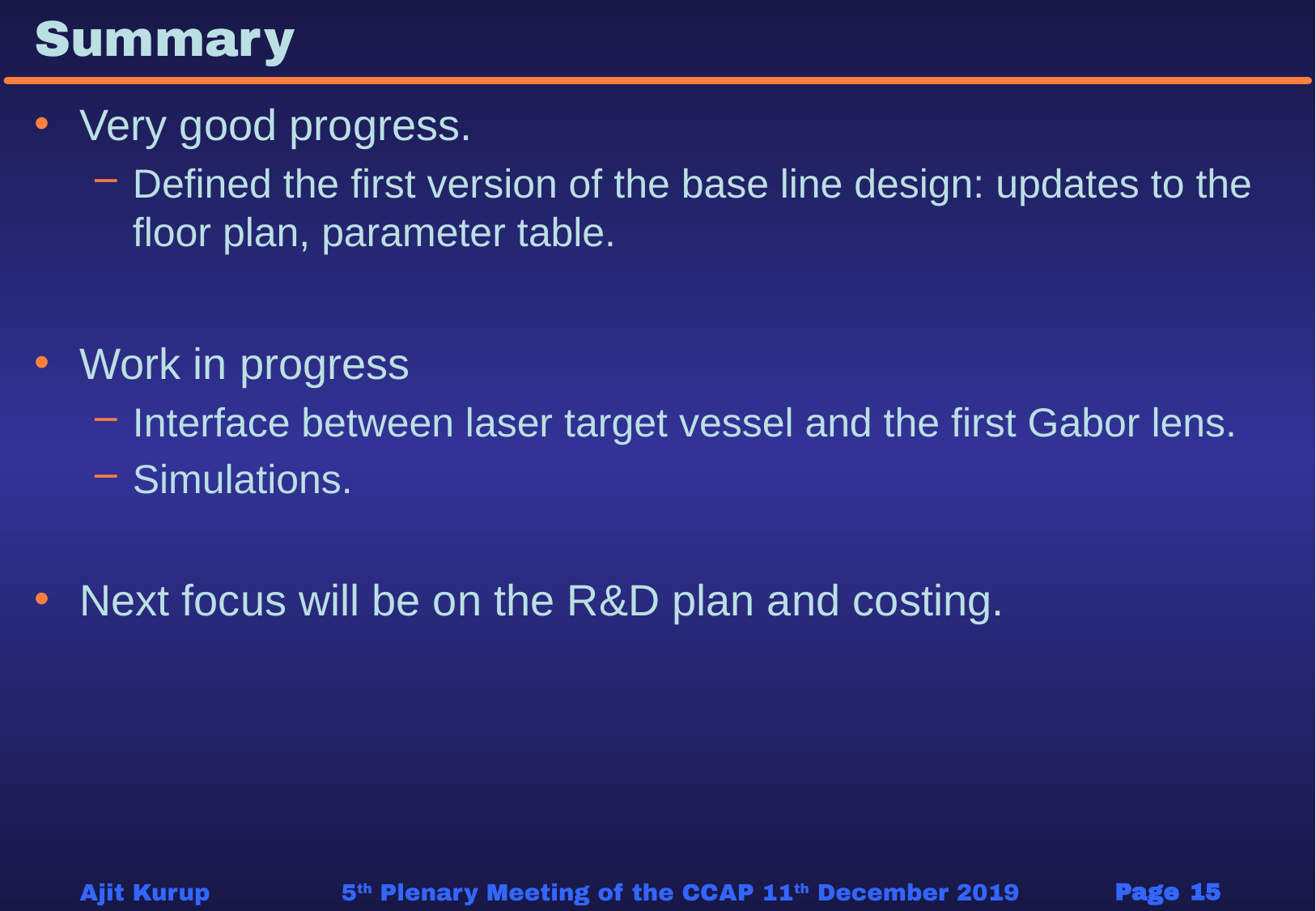

# Summary
Very good progress.
Defined the first version of the base line design: updates to the floor plan, parameter table.

Work in progress
Interface between laser target vessel and the first Gabor lens.
Simulations.

Next focus will be on the R&D plan and costing.